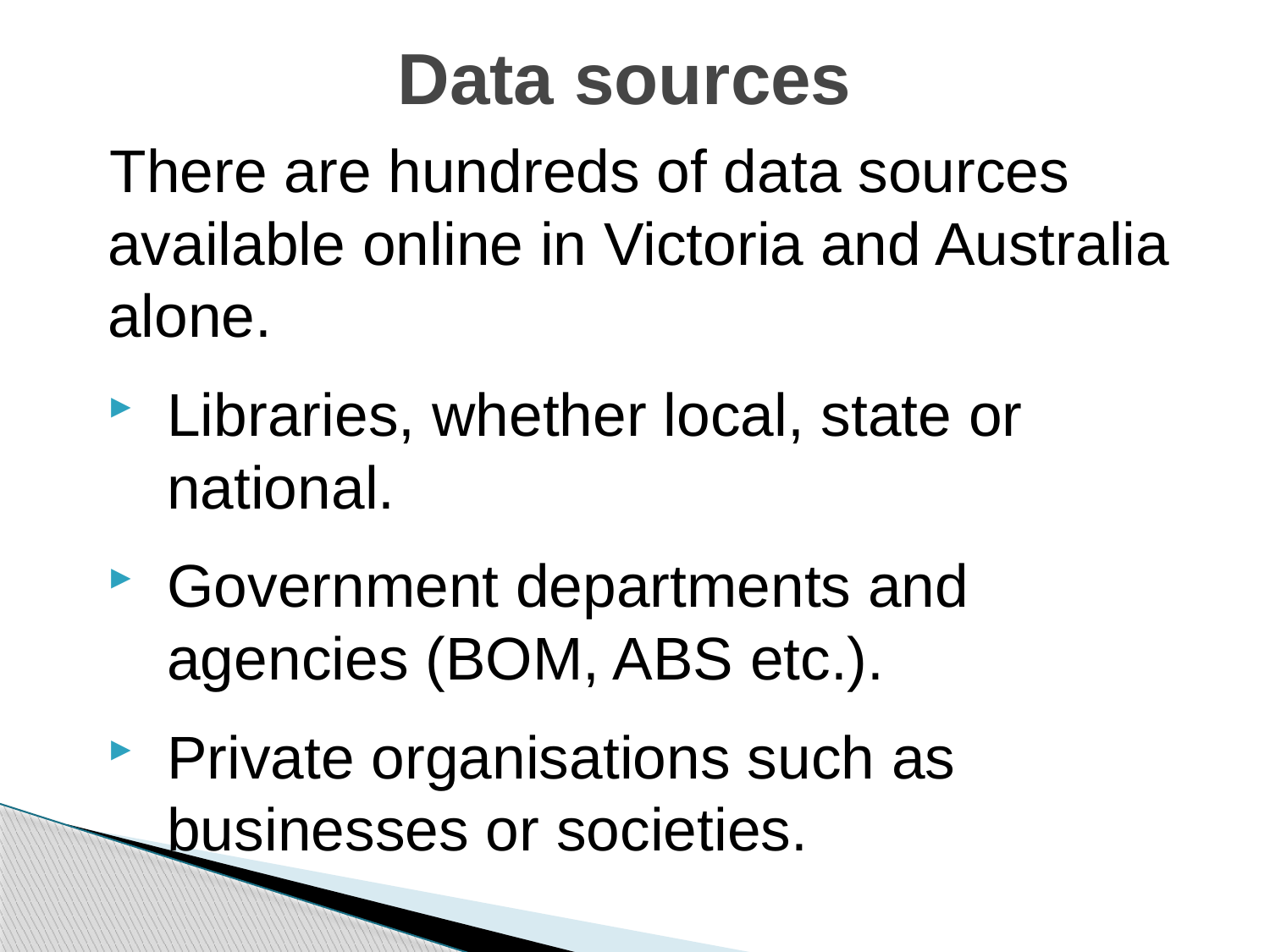

# Data sources
There are hundreds of data sources available online in Victoria and Australia alone.
Libraries, whether local, state or national.
Government departments and agencies (BOM, ABS etc.).
Private organisations such as businesses or societies.